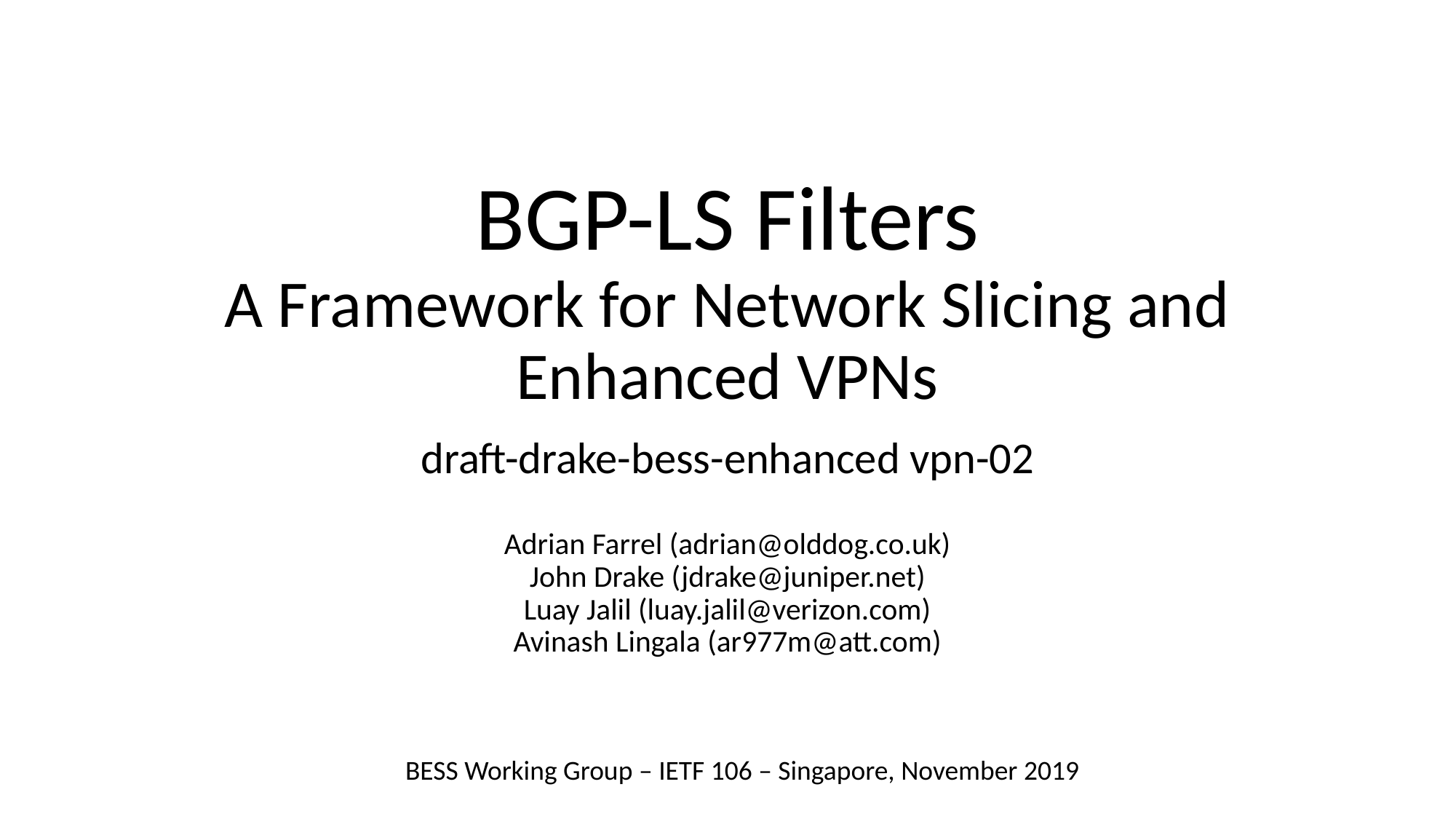

# BGP-LS Filters A Framework for Network Slicing and Enhanced VPNs
draft-drake-bess-enhanced vpn-02
Adrian Farrel (adrian@olddog.co.uk)
John Drake (jdrake@juniper.net)
Luay Jalil (luay.jalil@verizon.com)
Avinash Lingala (ar977m@att.com)
BESS Working Group – IETF 106 – Singapore, November 2019